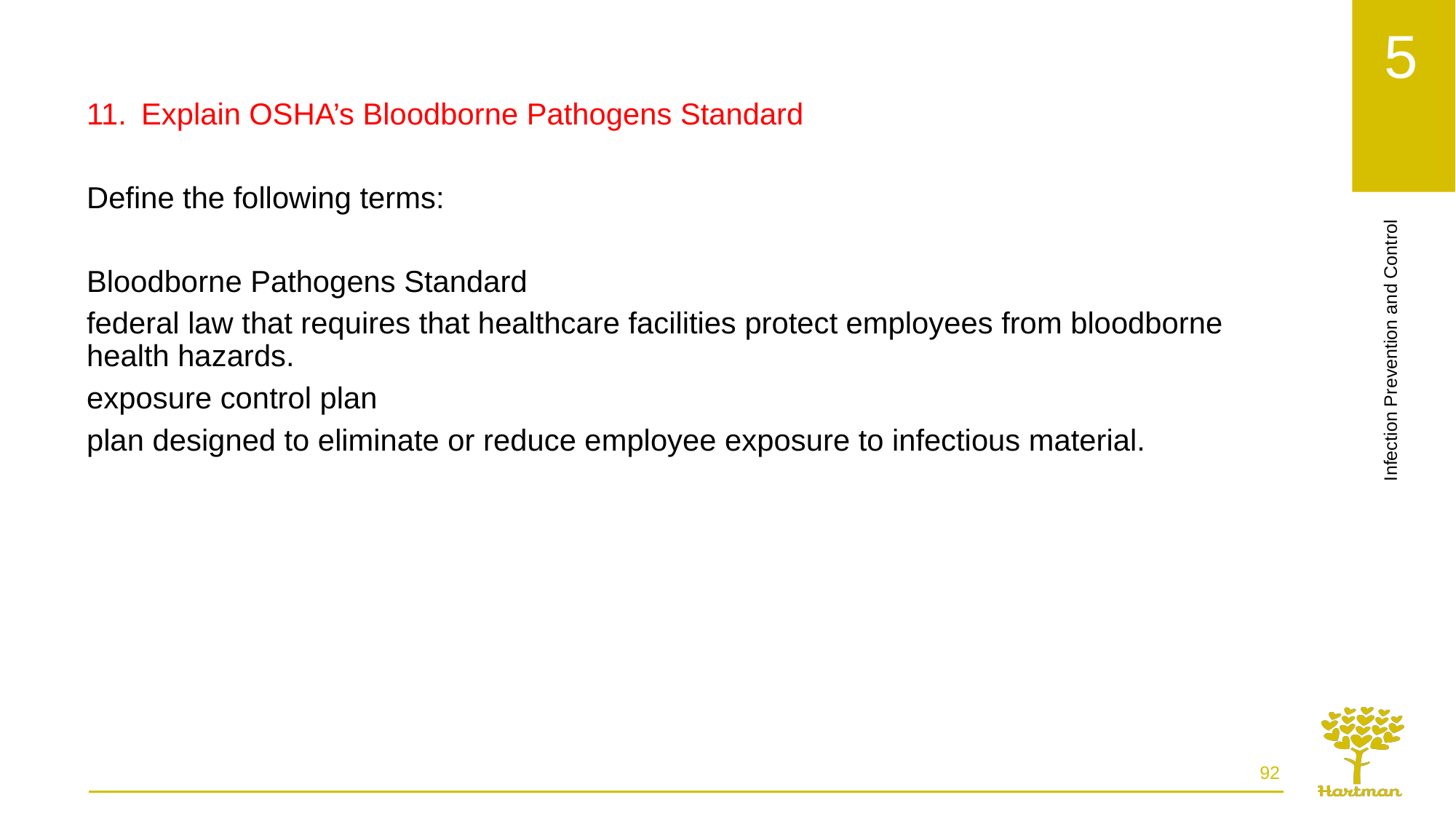

Explain OSHA’s Bloodborne Pathogens Standard

Define the following terms:

Bloodborne Pathogens Standard
federal law that requires that healthcare facilities protect employees from bloodborne health hazards.
exposure control plan
plan designed to eliminate or reduce employee exposure to infectious material.

92